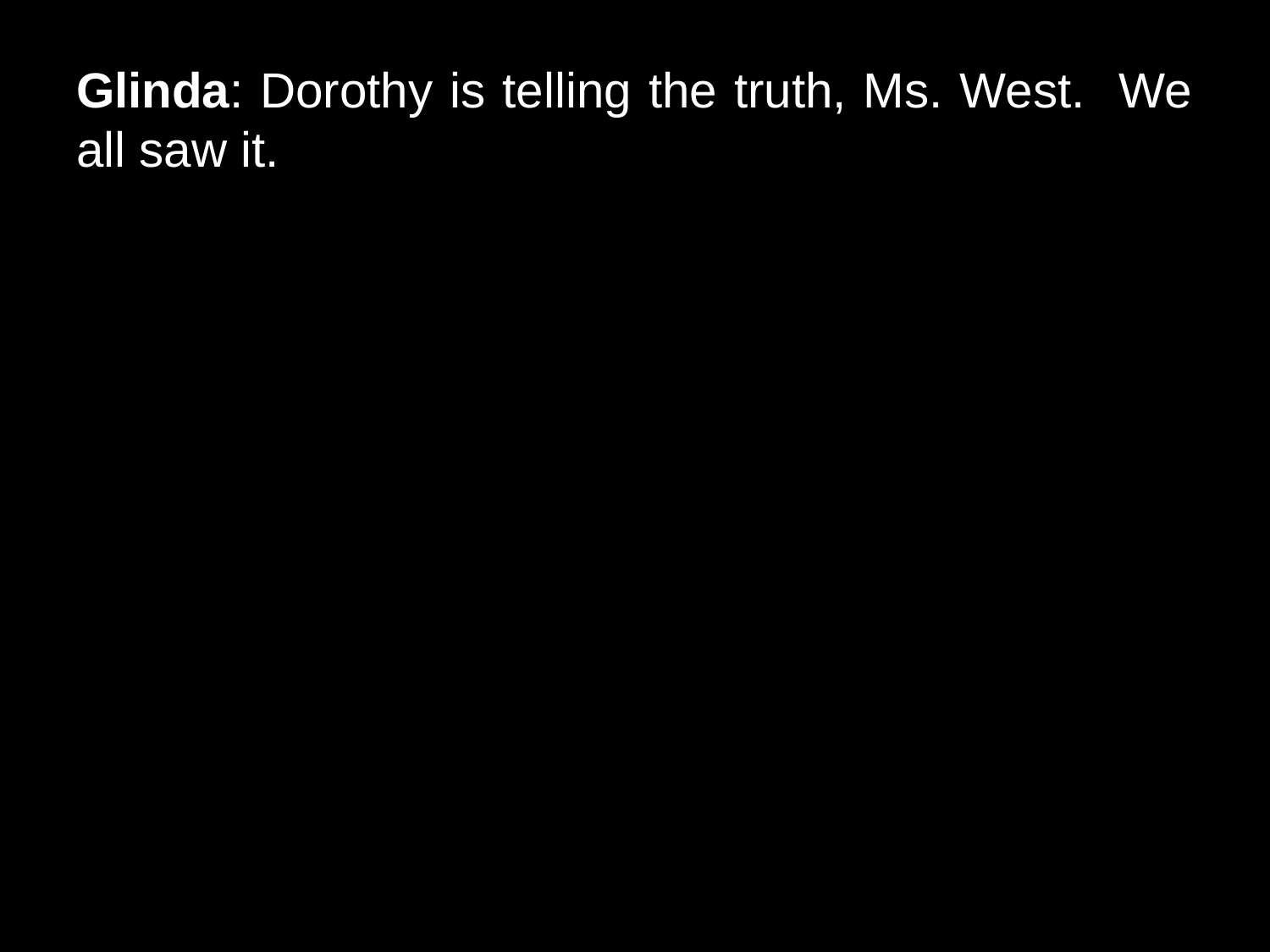

# Glinda: Dorothy is telling the truth, Ms. West.  We all saw it.